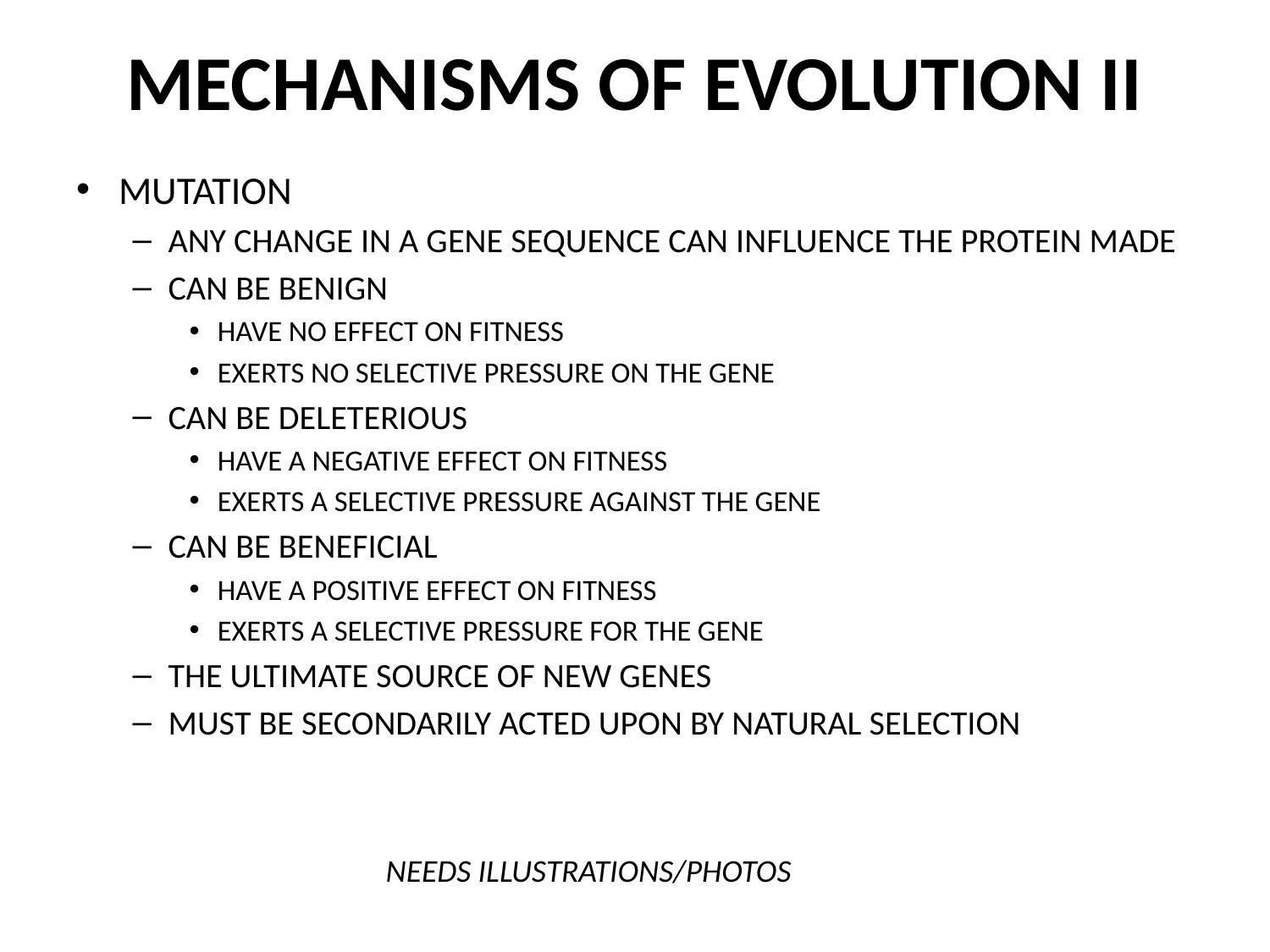

# MECHANISMS OF EVOLUTION II
MUTATION
ANY CHANGE IN A GENE SEQUENCE CAN INFLUENCE THE PROTEIN MADE
CAN BE BENIGN
HAVE NO EFFECT ON FITNESS
EXERTS NO SELECTIVE PRESSURE ON THE GENE
CAN BE DELETERIOUS
HAVE A NEGATIVE EFFECT ON FITNESS
EXERTS A SELECTIVE PRESSURE AGAINST THE GENE
CAN BE BENEFICIAL
HAVE A POSITIVE EFFECT ON FITNESS
EXERTS A SELECTIVE PRESSURE FOR THE GENE
THE ULTIMATE SOURCE OF NEW GENES
MUST BE SECONDARILY ACTED UPON BY NATURAL SELECTION
NEEDS ILLUSTRATIONS/PHOTOS